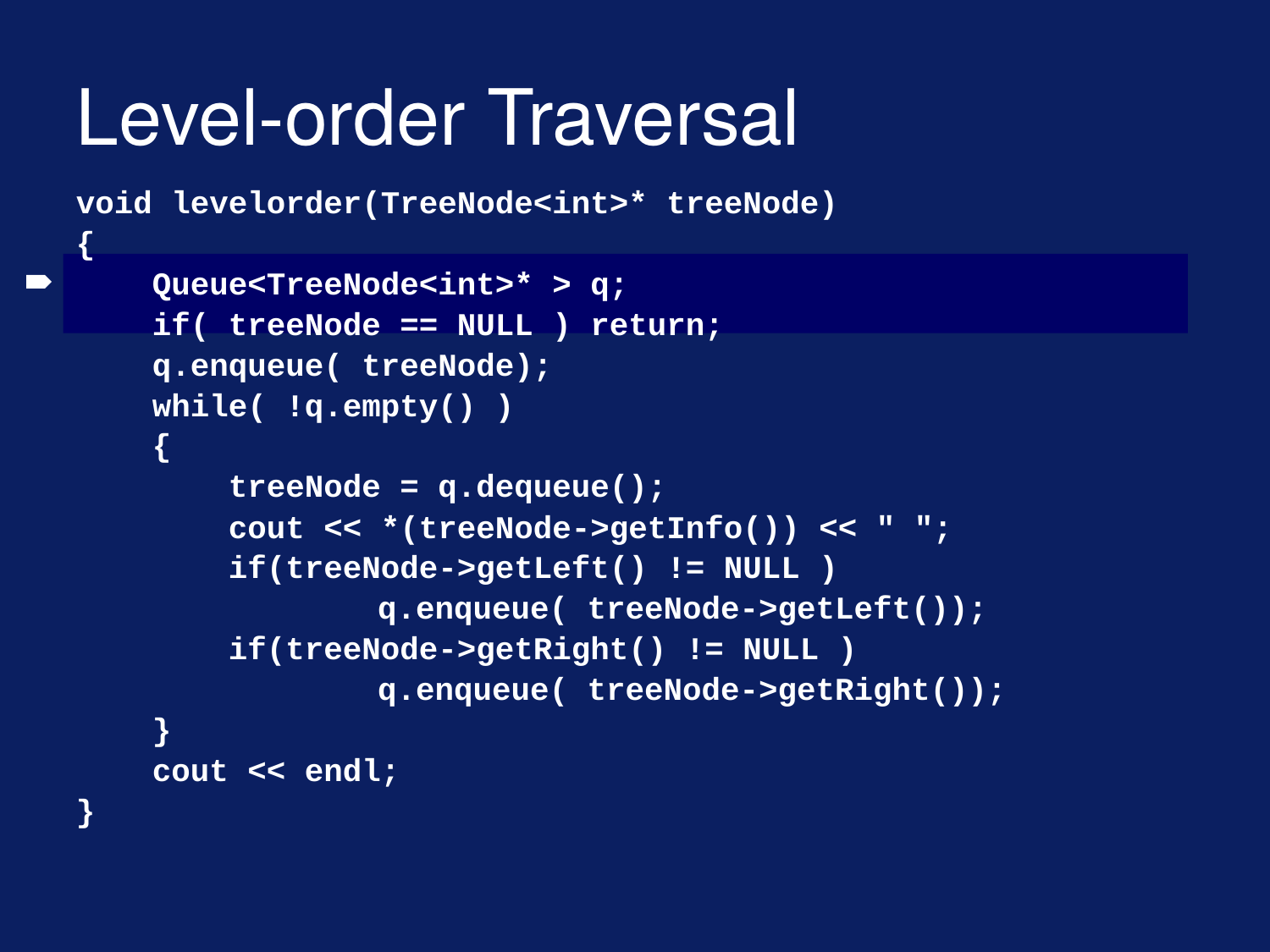

# Level-order Traversal
void levelorder(TreeNode<int>* treeNode)
{
    Queue<TreeNode<int>* > q;
    if( treeNode == NULL ) return;
    q.enqueue( treeNode);
    while( !q.empty() )
    {
        treeNode = q.dequeue();
        cout << *(treeNode->getInfo()) << " ";
        if(treeNode->getLeft() != NULL )
			q.enqueue( treeNode->getLeft());
        if(treeNode->getRight() != NULL )
			q.enqueue( treeNode->getRight());
    }
    cout << endl;
}

🠶